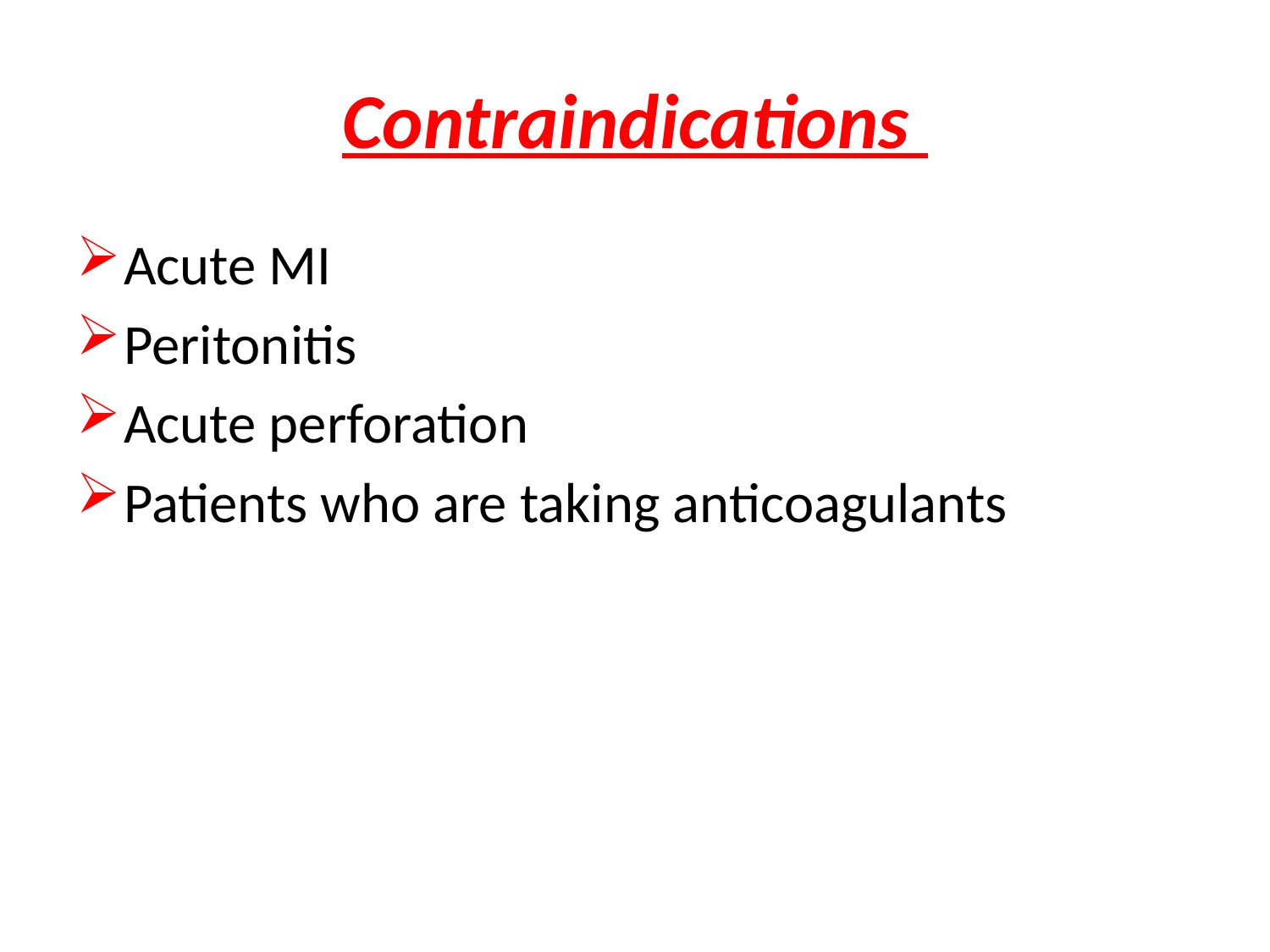

# Contraindications
Acute MI
Peritonitis
Acute perforation
Patients who are taking anticoagulants